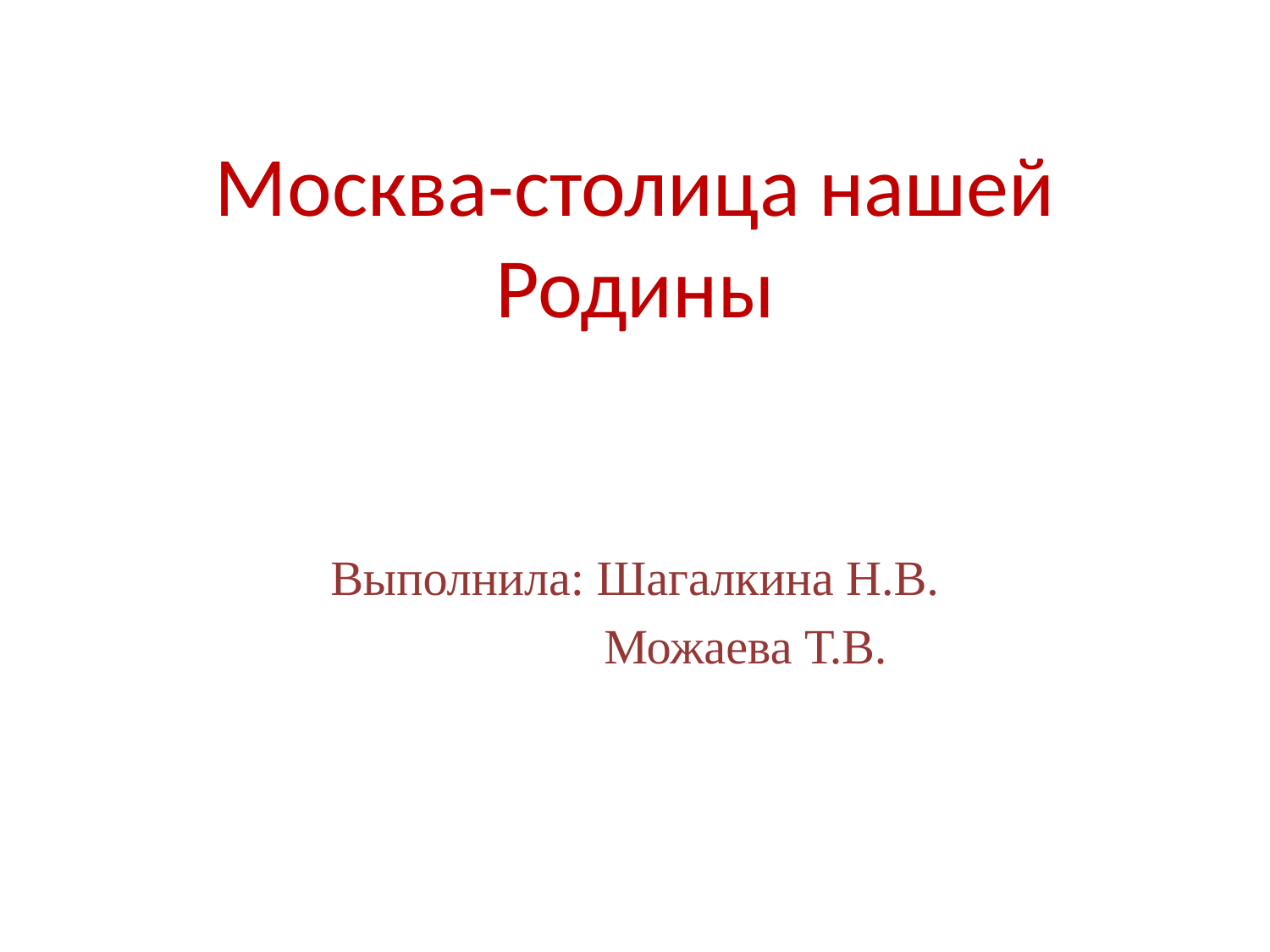

# Москва-столица нашей Родины
Выполнила: Шагалкина Н.В.
                  Можаева Т.В.